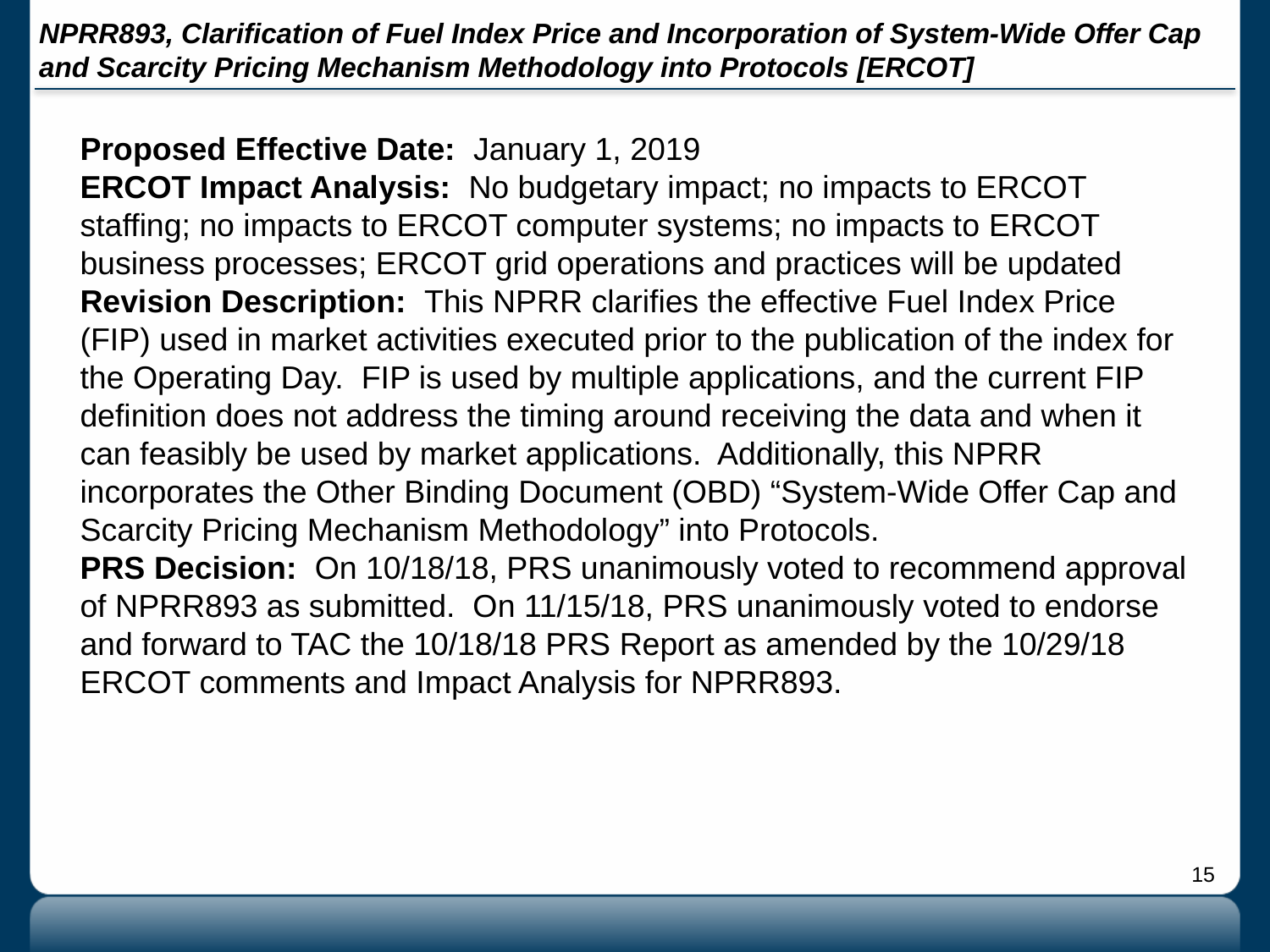

# NPRR893, Clarification of Fuel Index Price and Incorporation of System-Wide Offer Cap and Scarcity Pricing Mechanism Methodology into Protocols [ERCOT]
Proposed Effective Date:  January 1, 2019
ERCOT Impact Analysis:  No budgetary impact; no impacts to ERCOT staffing; no impacts to ERCOT computer systems; no impacts to ERCOT business processes; ERCOT grid operations and practices will be updated
Revision Description:  This NPRR clarifies the effective Fuel Index Price (FIP) used in market activities executed prior to the publication of the index for the Operating Day.  FIP is used by multiple applications, and the current FIP definition does not address the timing around receiving the data and when it can feasibly be used by market applications.  Additionally, this NPRR incorporates the Other Binding Document (OBD) “System-Wide Offer Cap and Scarcity Pricing Mechanism Methodology” into Protocols.
PRS Decision:  On 10/18/18, PRS unanimously voted to recommend approval of NPRR893 as submitted.  On 11/15/18, PRS unanimously voted to endorse and forward to TAC the 10/18/18 PRS Report as amended by the 10/29/18 ERCOT comments and Impact Analysis for NPRR893.